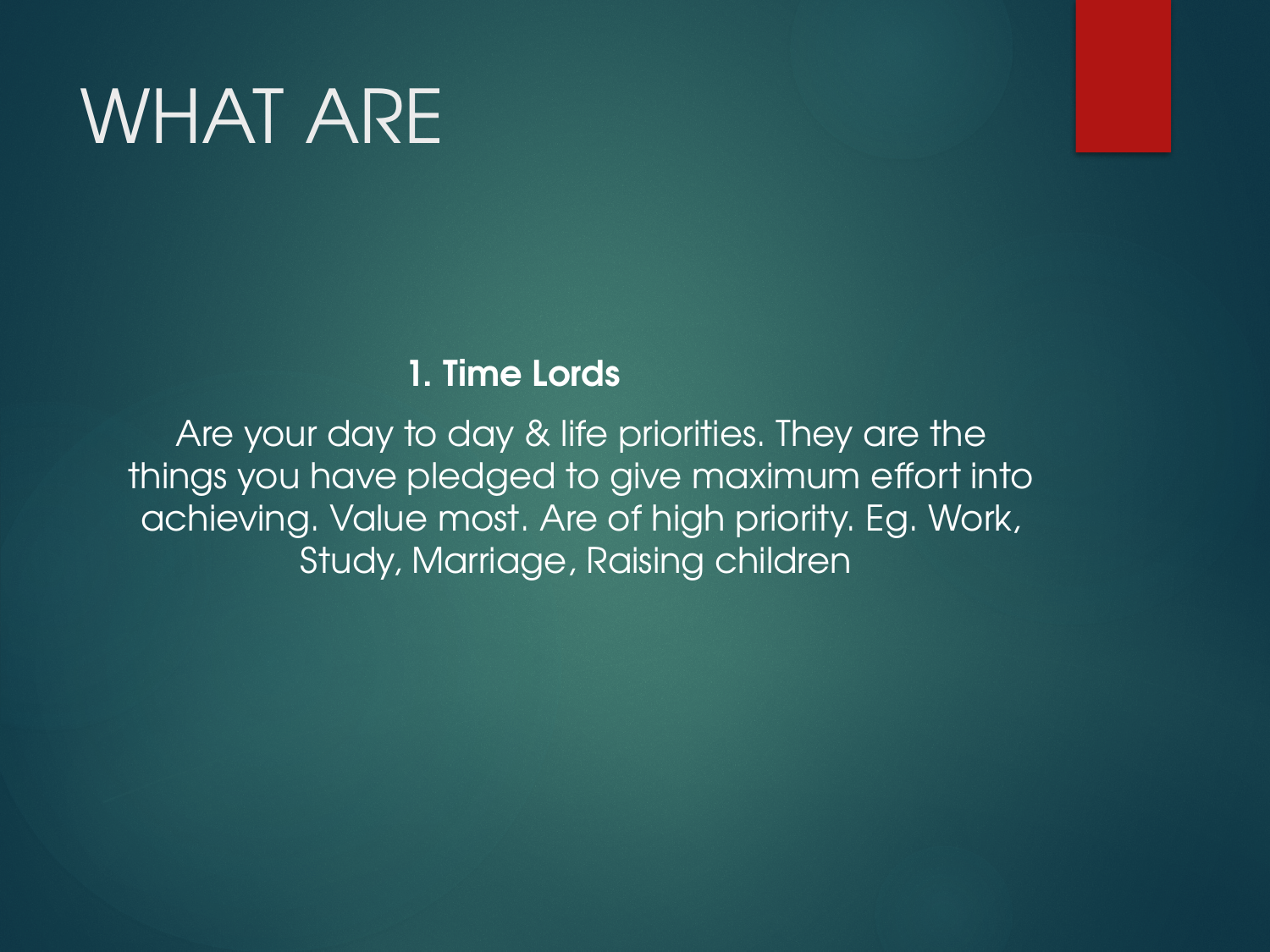

# WHAT ARE

                           1. Time Lords
Are your day to day & life priorities. They are the things you have pledged to give maximum effort into achieving. Value most. Are of high priority. Eg. Work, Study, Marriage, Raising children